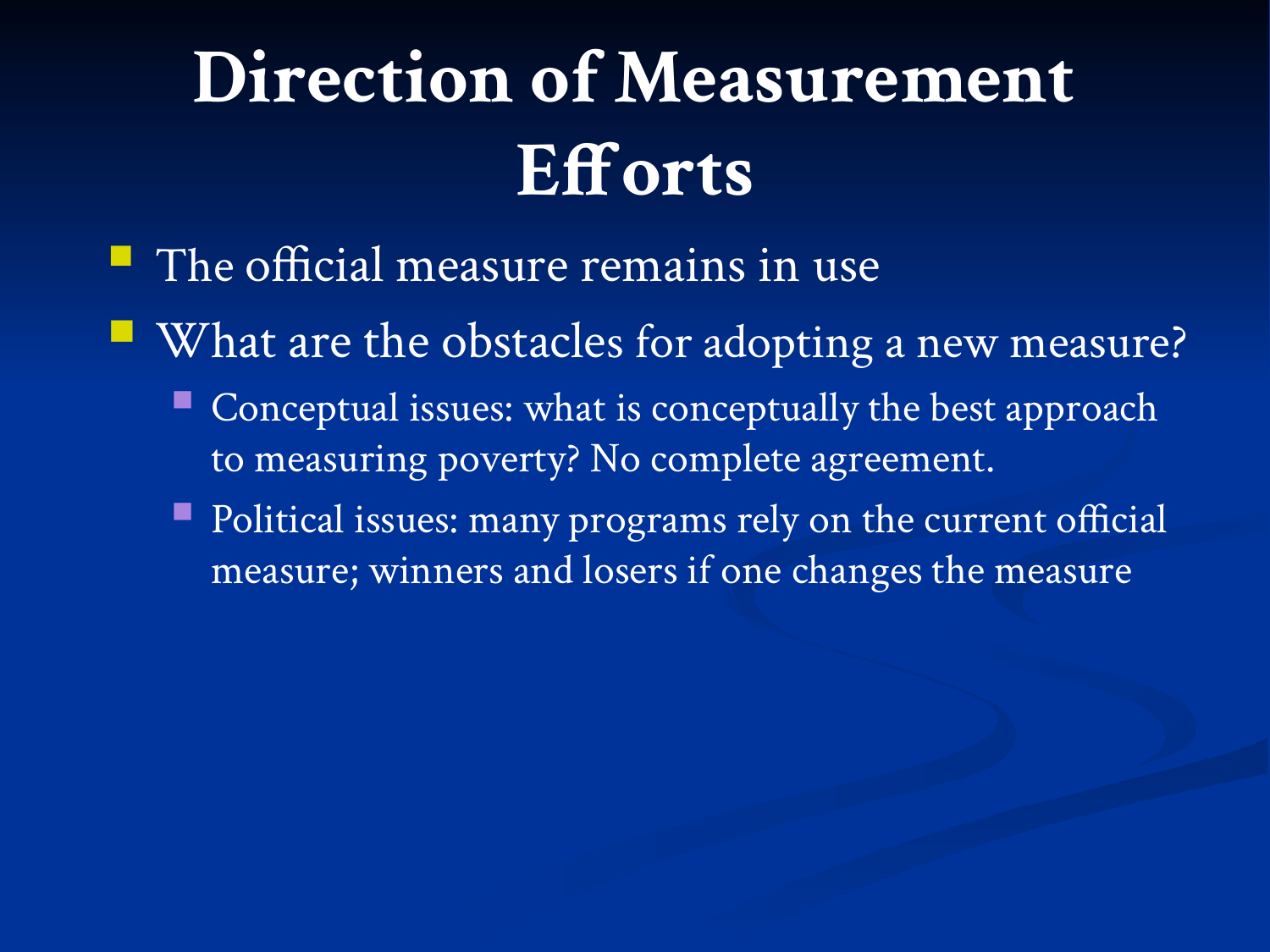

# Direction of Measurement Efforts

The official measure remains in use
What are the obstacles for adopting a new measure?
Conceptual issues: what is conceptually the best approach to measuring poverty? No complete agreement.
Political issues: many programs rely on the current official measure; winners and losers if one changes the measure